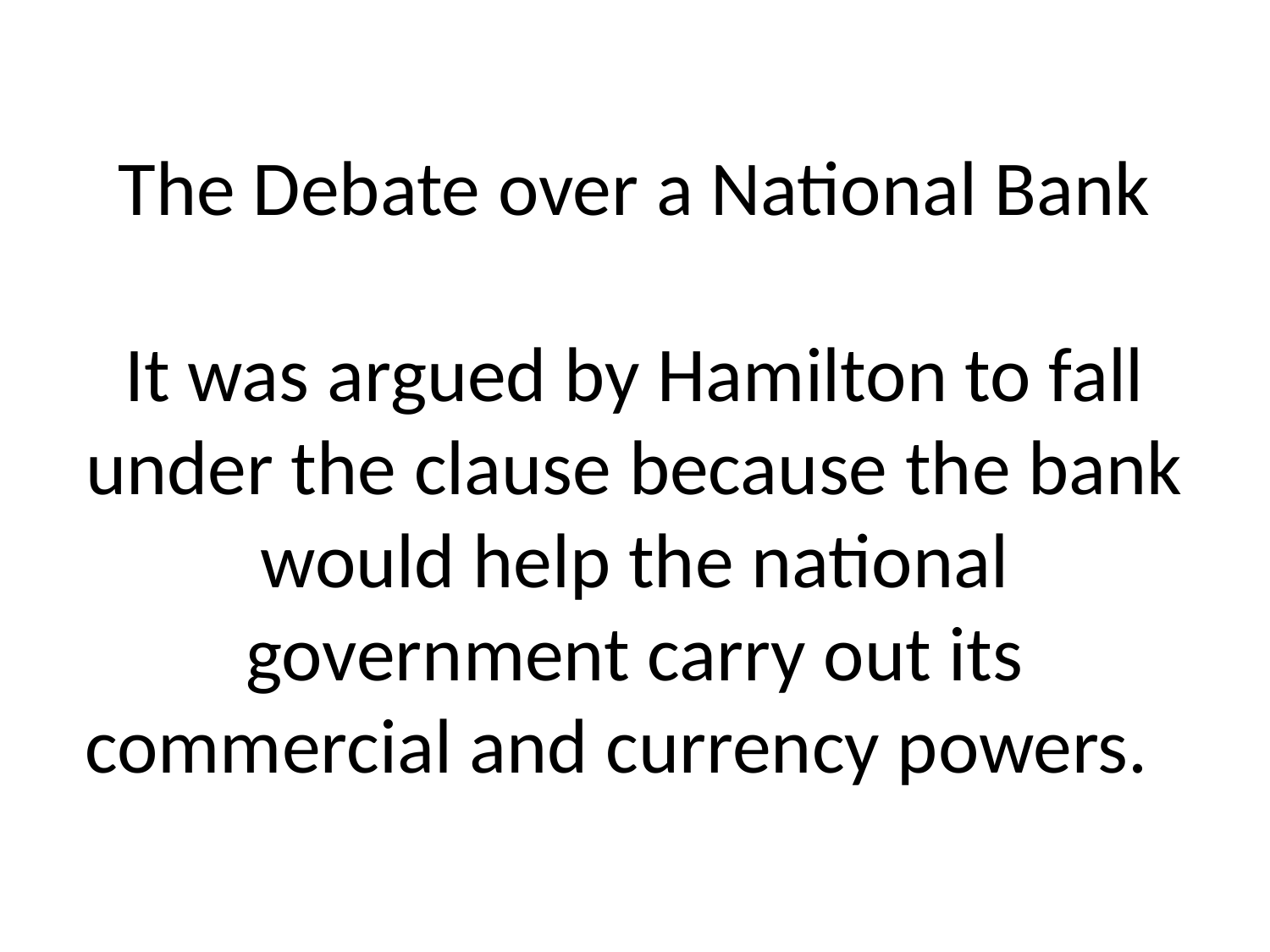

# The Debate over a National Bank It was argued by Hamilton to fall under the clause because the bank would help the national government carry out its commercial and currency powers.